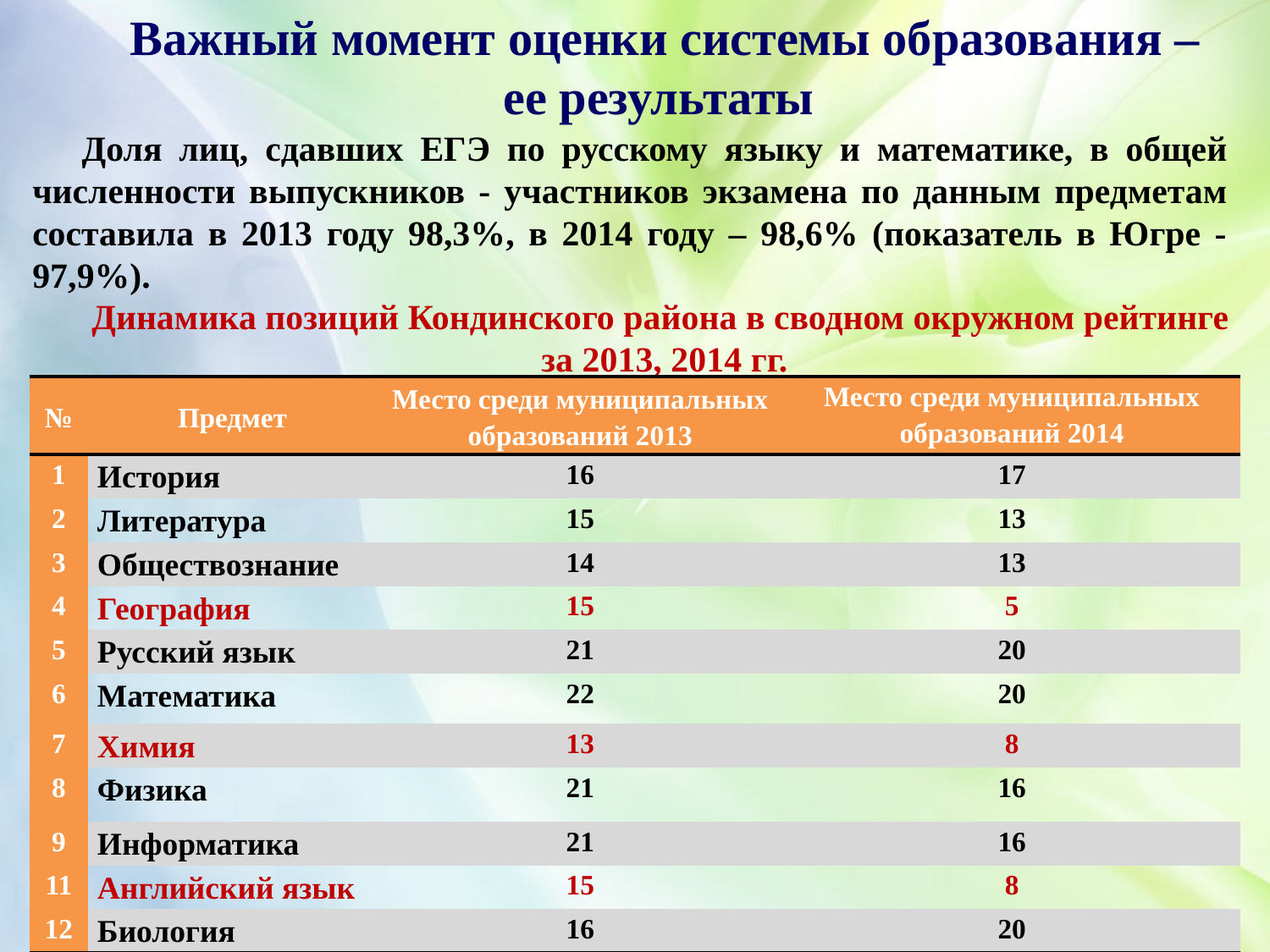

Важный момент оценки системы образования – ее результаты
Доля лиц, сдавших ЕГЭ по русскому языку и математике, в общей численности выпускников - участников экзамена по данным предметам составила в 2013 году 98,3%, в 2014 году – 98,6% (показатель в Югре - 97,9%).
Динамика позиций Кондинского района в сводном окружном рейтинге
за 2013, 2014 гг.
| № | Предмет | Место среди муниципальных образований 2013 | Место среди муниципальных образований 2014 |
| --- | --- | --- | --- |
| 1 | История | 16 | 17 |
| 2 | Литература | 15 | 13 |
| 3 | Обществознание | 14 | 13 |
| 4 | География | 15 | 5 |
| 5 | Русский язык | 21 | 20 |
| 6 | Математика | 22 | 20 |
| 7 | Химия | 13 | 8 |
| 8 | Физика | 21 | 16 |
| 9 | Информатика | 21 | 16 |
| 11 | Английский язык | 15 | 8 |
| 12 | Биология | 16 | 20 |